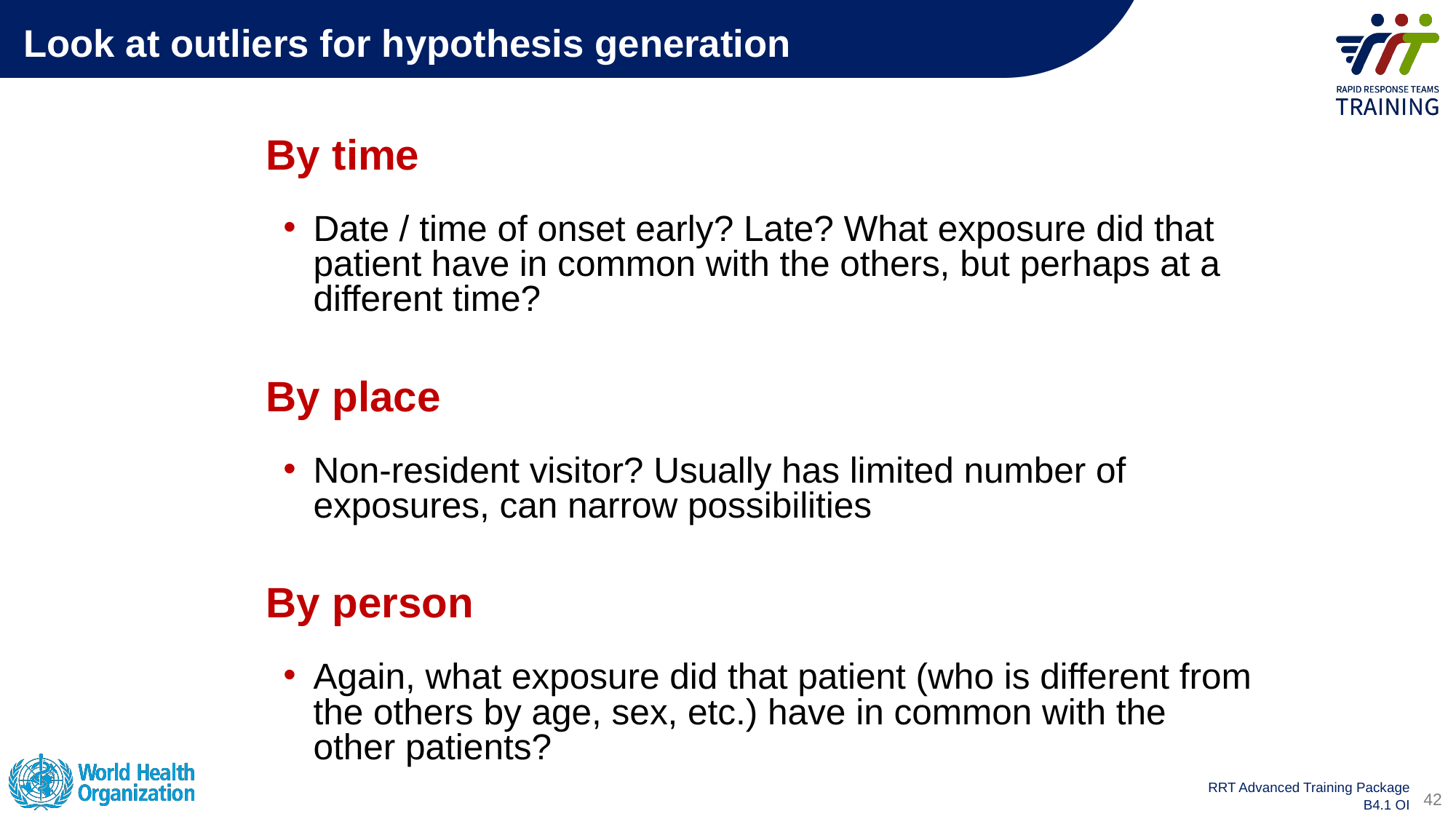

Look at outliers for hypothesis generation
By time

Date / time of onset early? Late? What exposure did that patient have in common with the others, but perhaps at a different time?

By place

Non-resident visitor? Usually has limited number of exposures, can narrow possibilities

By person

Again, what exposure did that patient (who is different from the others by age, sex, etc.) have in common with the other patients?